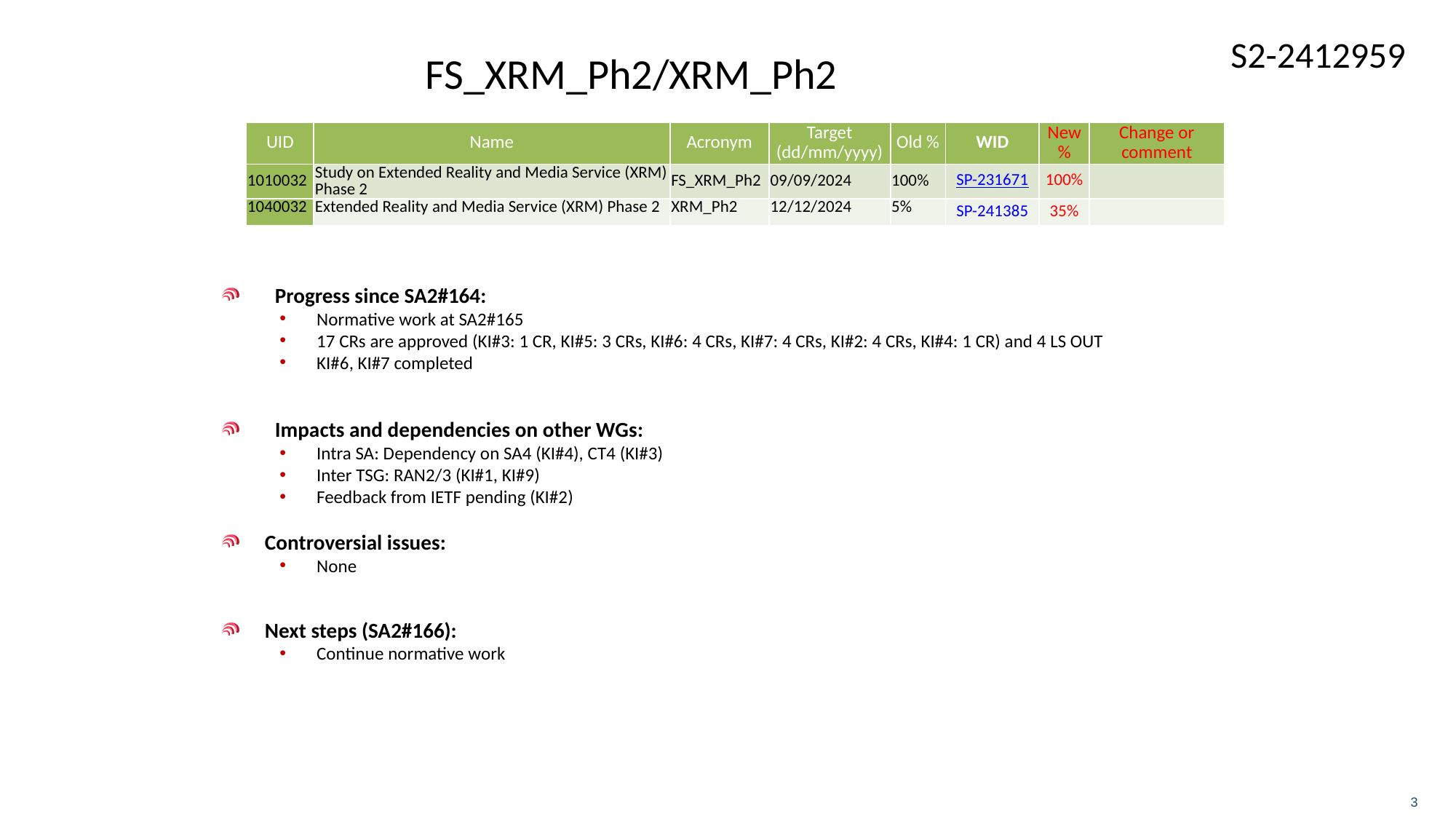

# FS_XRM_Ph2/XRM_Ph2
| UID | Name | Acronym | Target (dd/mm/yyyy) | Old % | WID | New % | Change or comment |
| --- | --- | --- | --- | --- | --- | --- | --- |
| 1010032 | Study on Extended Reality and Media Service (XRM) Phase 2 | FS\_XRM\_Ph2 | 09/09/2024 | 100% | SP-231671 | 100% |  |
| 1040032 | Extended Reality and Media Service (XRM) Phase 2 | XRM\_Ph2 | 12/12/2024 | 5% | SP-241385 | 35% |  |
Progress since SA2#164:
Normative work at SA2#165
17 CRs are approved (KI#3: 1 CR, KI#5: 3 CRs, KI#6: 4 CRs, KI#7: 4 CRs, KI#2: 4 CRs, KI#4: 1 CR) and 4 LS OUT
KI#6, KI#7 completed

Impacts and dependencies on other WGs:
Intra SA: Dependency on SA4 (KI#4), CT4 (KI#3)
Inter TSG: RAN2/3 (KI#1, KI#9)
Feedback from IETF pending (KI#2)

Controversial issues:
None

Next steps (SA2#166):
Continue normative work